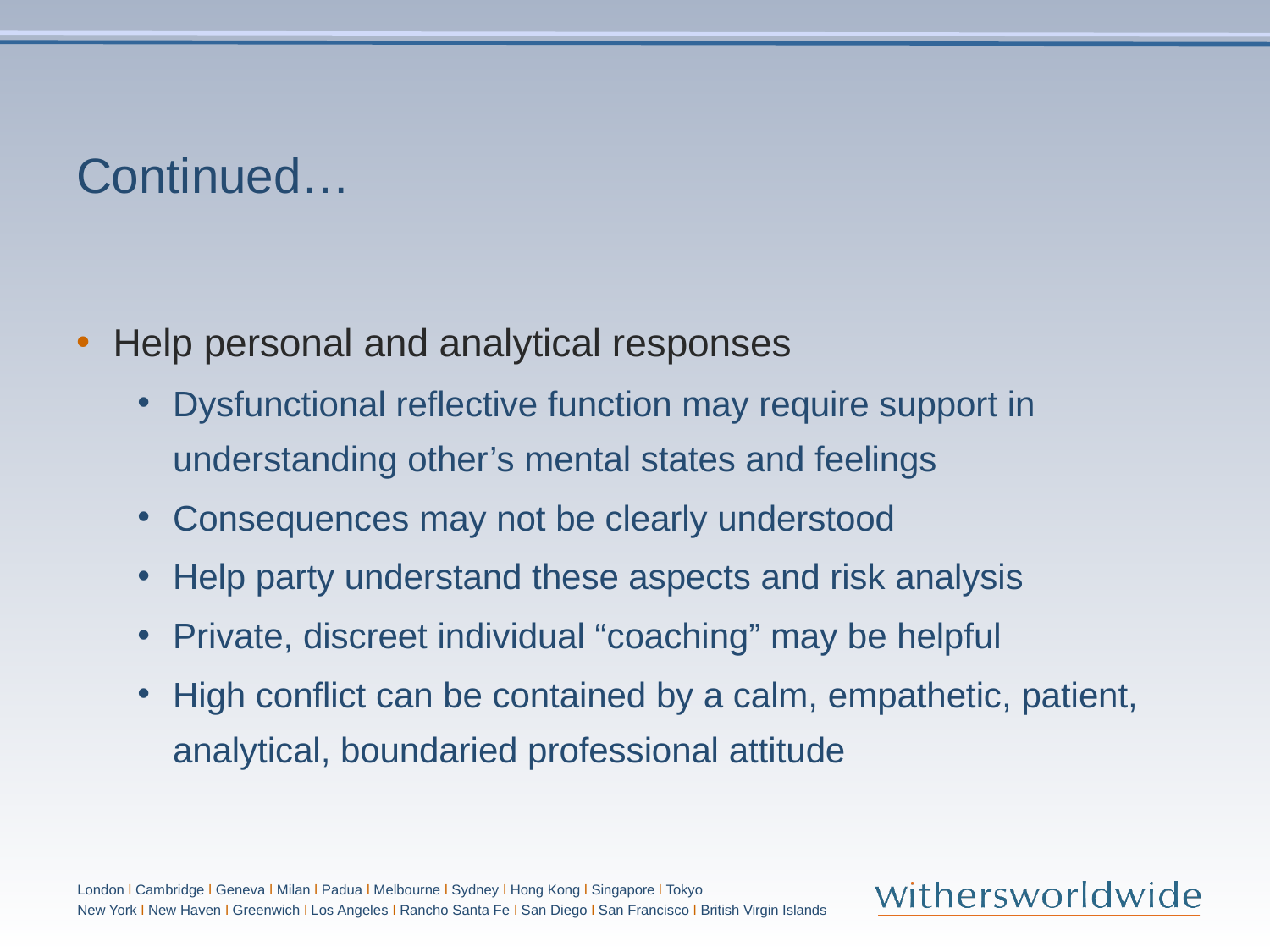

# Continued…
Help personal and analytical responses
Dysfunctional reflective function may require support in understanding other’s mental states and feelings
Consequences may not be clearly understood
Help party understand these aspects and risk analysis
Private, discreet individual “coaching” may be helpful
High conflict can be contained by a calm, empathetic, patient, analytical, boundaried professional attitude